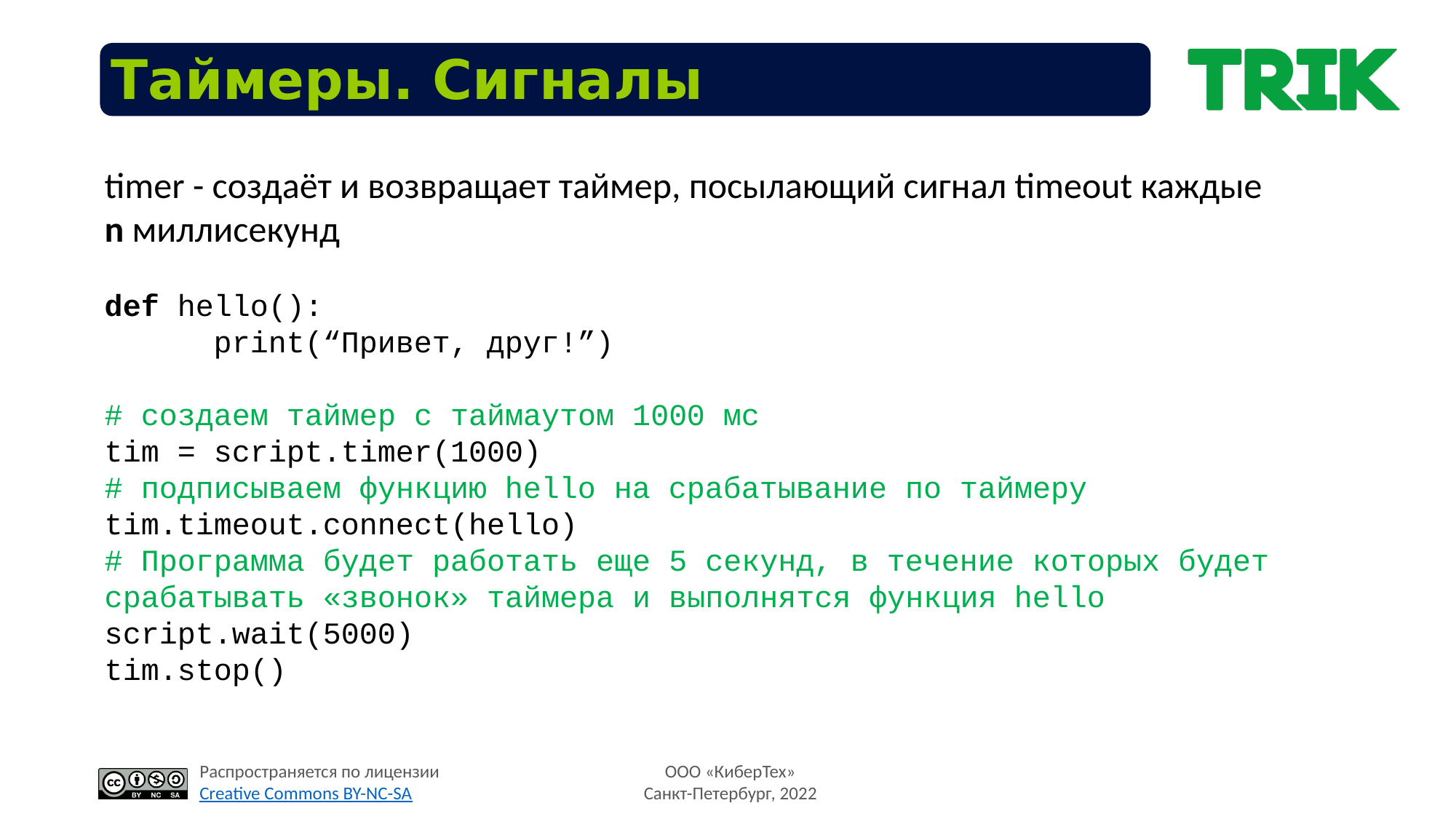

# Таймеры. Сигналы
timer - cоздаёт и возвращает таймер, посылающий сигнал timeout каждые n миллисекунд
def hello():
	print(“Привет, друг!”)

# создаем таймер с таймаутом 1000 мс
tim = script.timer(1000)
# подписываем функцию hello на срабатывание по таймеру
tim.timeout.connect(hello)
# Программа будет работать еще 5 секунд, в течение которых будет срабатывать «звонок» таймера и выполнятся функция hello
script.wait(5000)
tim.stop()